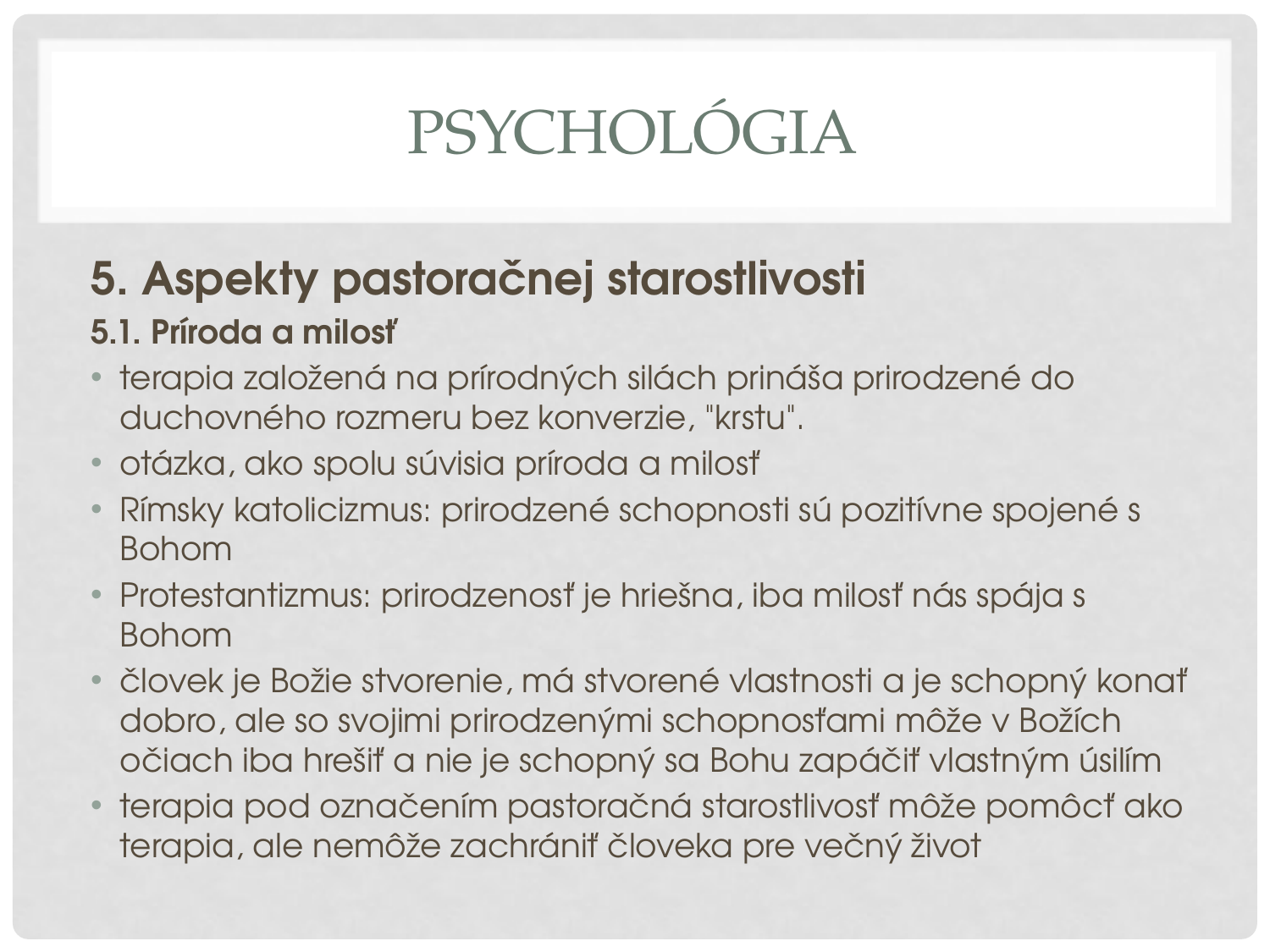

# Psychológia
5. Aspekty pastoračnej starostlivosti
5.1. Príroda a milosť
terapia založená na prírodných silách prináša prirodzené do duchovného rozmeru bez konverzie, "krstu".
otázka, ako spolu súvisia príroda a milosť
Rímsky katolicizmus: prirodzené schopnosti sú pozitívne spojené s Bohom
Protestantizmus: prirodzenosť je hriešna, iba milosť nás spája s Bohom
človek je Božie stvorenie, má stvorené vlastnosti a je schopný konať dobro, ale so svojimi prirodzenými schopnosťami môže v Božích očiach iba hrešiť a nie je schopný sa Bohu zapáčiť vlastným úsilím
terapia pod označením pastoračná starostlivosť môže pomôcť ako terapia, ale nemôže zachrániť človeka pre večný život